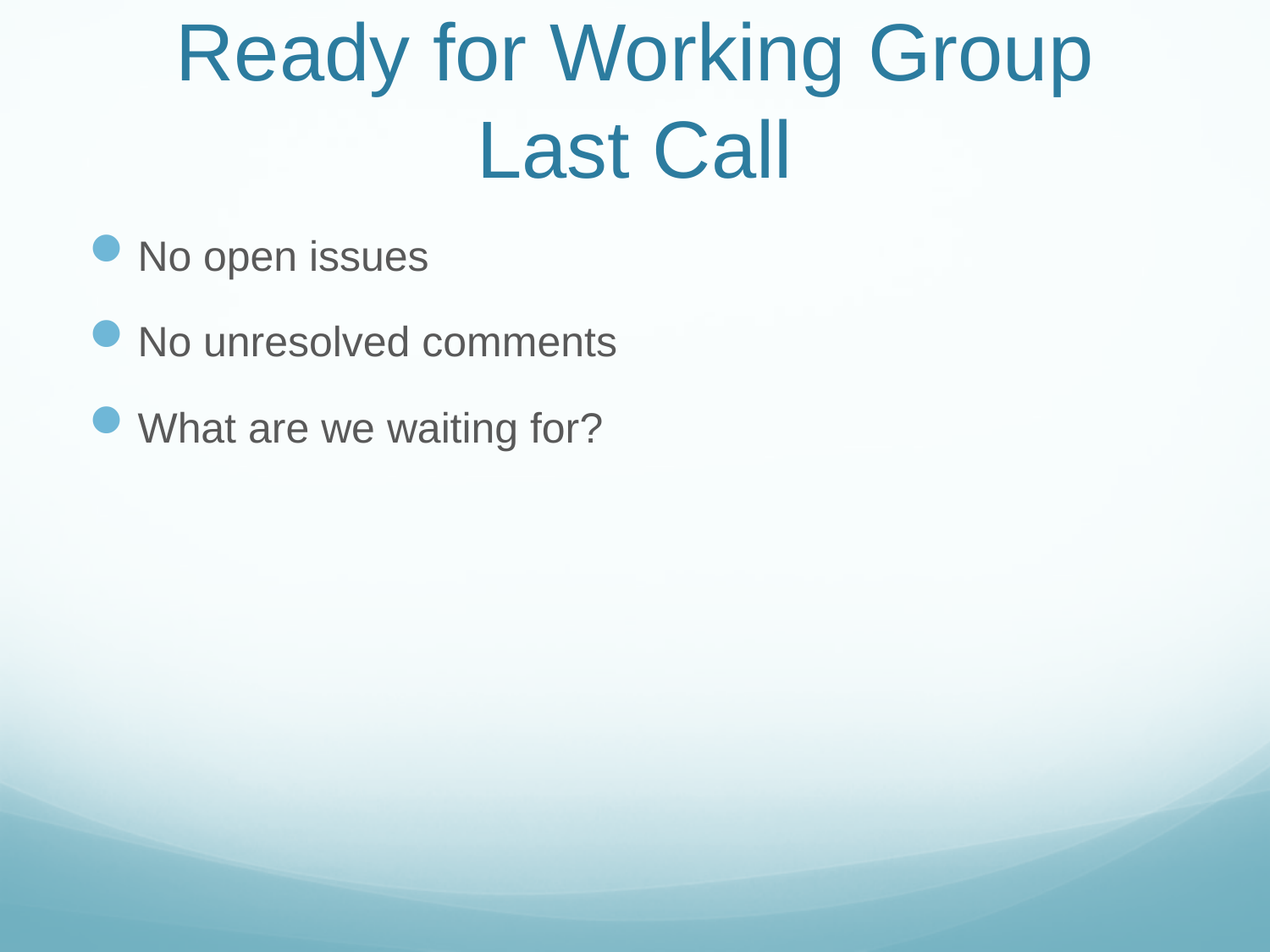

# Ready for Working Group Last Call
No open issues
No unresolved comments
What are we waiting for?